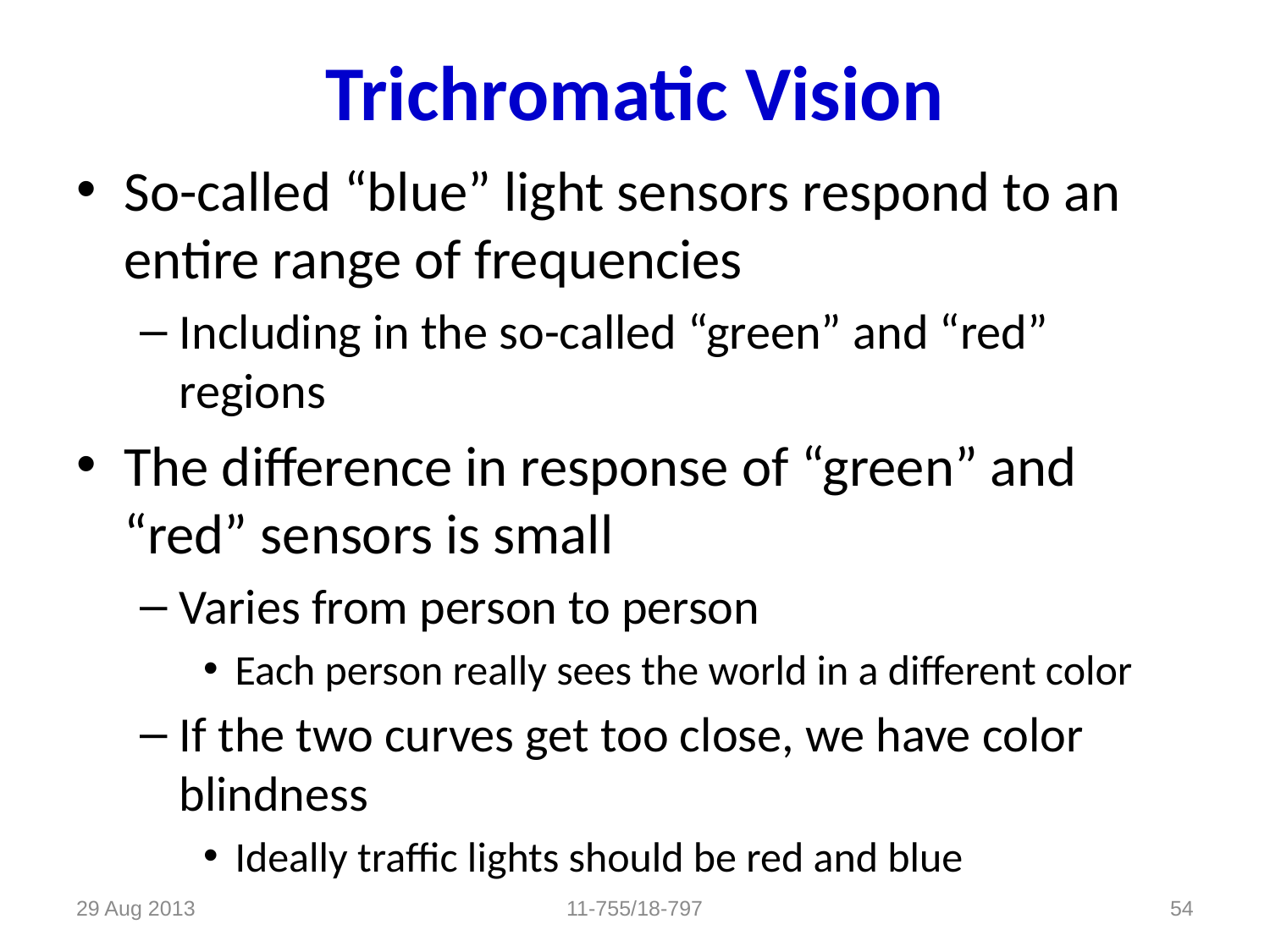

# Trichromatic Vision
So-called “blue” light sensors respond to an entire range of frequencies
Including in the so-called “green” and “red” regions
The difference in response of “green” and “red” sensors is small
Varies from person to person
Each person really sees the world in a different color
If the two curves get too close, we have color blindness
Ideally traffic lights should be red and blue
29 Aug 2013
11-755/18-797
54